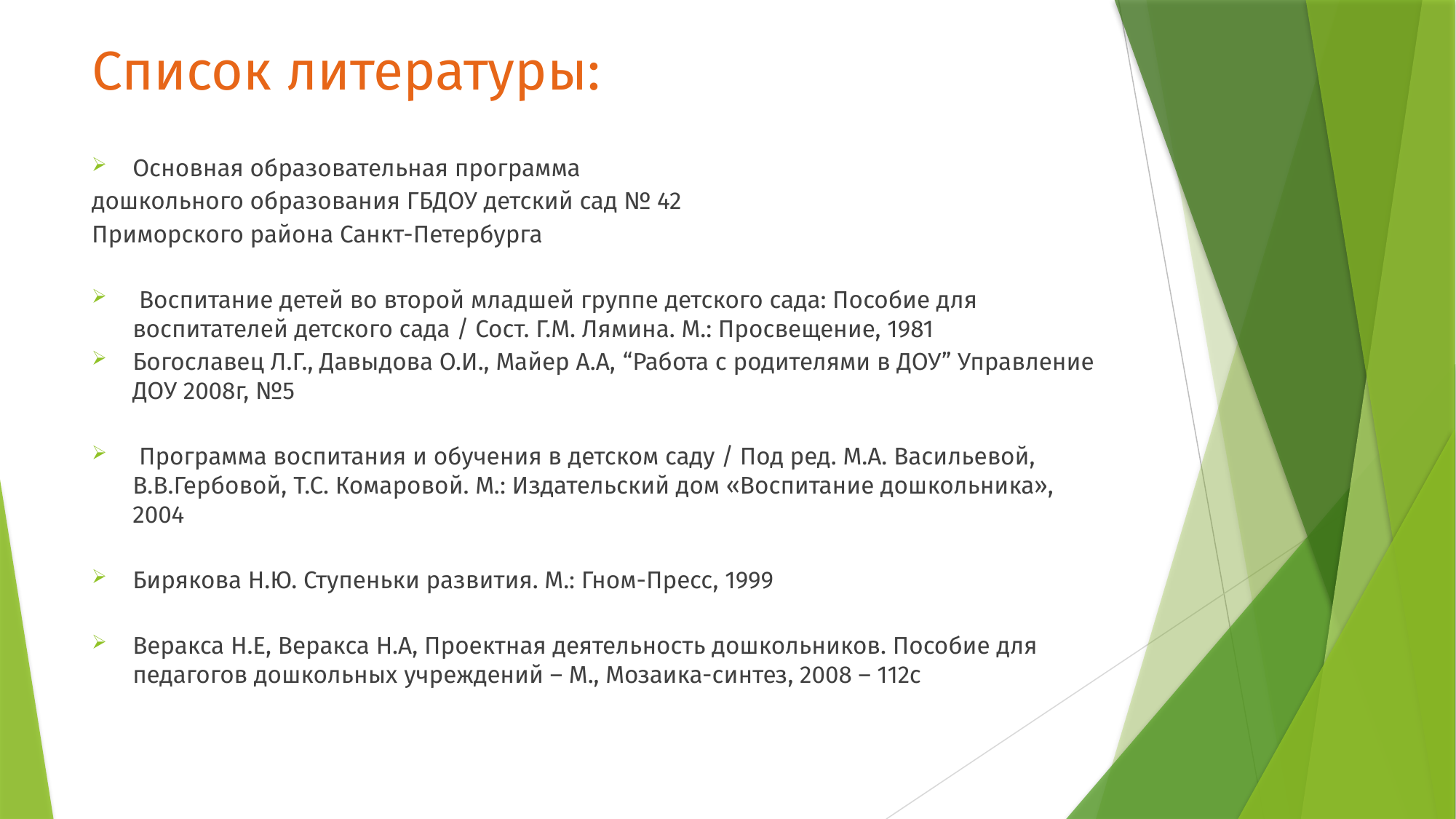

# Список литературы:

Основная образовательная программа
дошкольного образования ГБДОУ детский сад № 42
Приморского района Санкт-Петербурга

 Воспитание детей во второй младшей группе детского сада: Пособие для воспитателей детского сада / Сост. Г.М. Лямина. М.: Просвещение, 1981
Богославец Л.Г., Давыдова О.И., Майер А.А, “Работа с родителями в ДОУ” Управление ДОУ 2008г, №5

 Программа воспитания и обучения в детском саду / Под ред. М.А. Васильевой, В.В.Гербовой, Т.С. Комаровой. М.: Издательский дом «Воспитание дошкольника», 2004

Бирякова Н.Ю. Ступеньки развития. М.: Гном-Пресс, 1999

Веракса Н.Е, Веракса Н.А, Проектная деятельность дошкольников. Пособие для педагогов дошкольных учреждений – М., Мозаика-синтез, 2008 – 112с